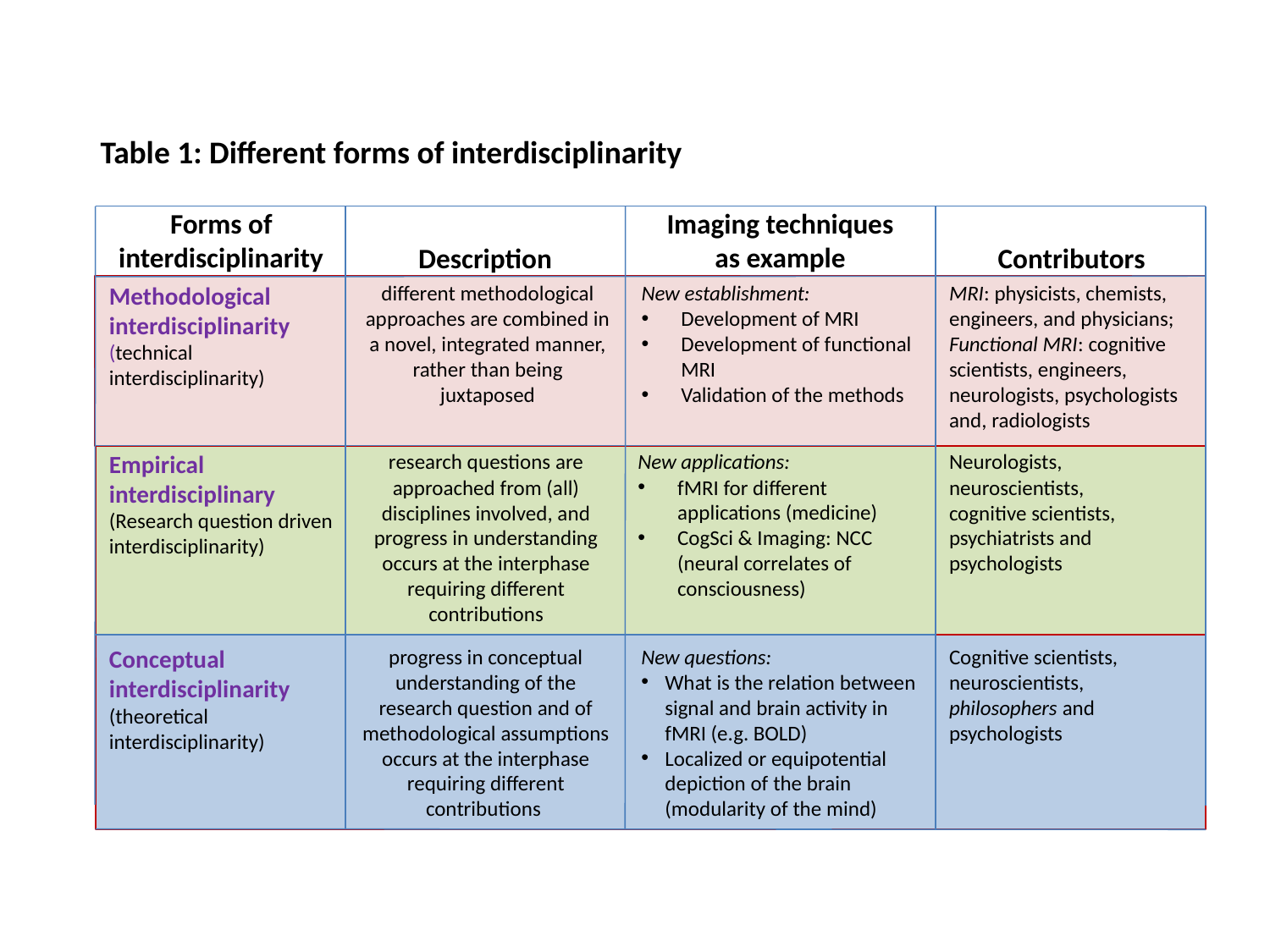

Table 1: Different forms of interdisciplinarity
Forms of interdisciplinarity
Imaging techniques
as example
Description
Contributors
Methodological
interdisciplinarity
(technical interdisciplinarity)
different methodological approaches are combined in a novel, integrated manner, rather than being juxtaposed
New establishment:
Development of MRI
Development of functional MRI
Validation of the methods
MRI: physicists, chemists, engineers, and physicians;
Functional MRI: cognitive scientists, engineers, neurologists, psychologists and, radiologists

Empirical interdisciplinary (Research question driven interdisciplinarity)
research questions are approached from (all) disciplines involved, and progress in understanding occurs at the interphase requiring different contributions
New applications:
fMRI for different applications (medicine)
CogSci & Imaging: NCC (neural correlates of consciousness)
Neurologists, neuroscientists,
cognitive scientists, psychiatrists and psychologists

Conceptual  interdisciplinarity
(theoretical interdisciplinarity)
progress in conceptual understanding of the research question and of methodological assumptions occurs at the interphase requiring different contributions
New questions:
What is the relation between signal and brain activity in fMRI (e.g. BOLD)
Localized or equipotential depiction of the brain (modularity of the mind)
Cognitive scientists, neuroscientists,
philosophers and psychologists